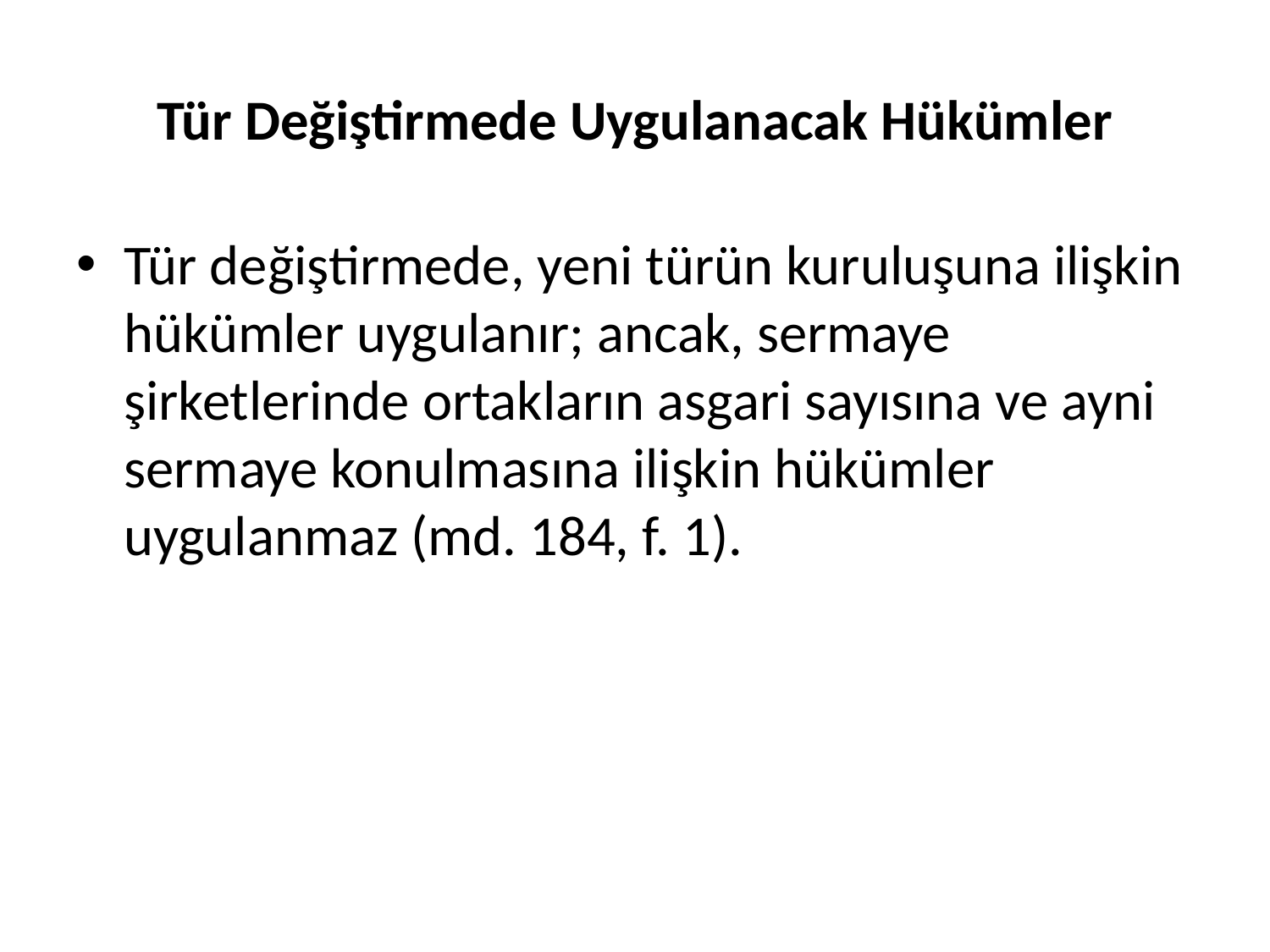

# Tür Değiştirmede Uygulanacak Hükümler
Tür değiştirmede, yeni türün kuruluşuna ilişkin hükümler uygulanır; ancak, sermaye şirketlerinde ortakların asgari sayısına ve ayni sermaye konulmasına ilişkin hükümler uygulanmaz (md. 184, f. 1).